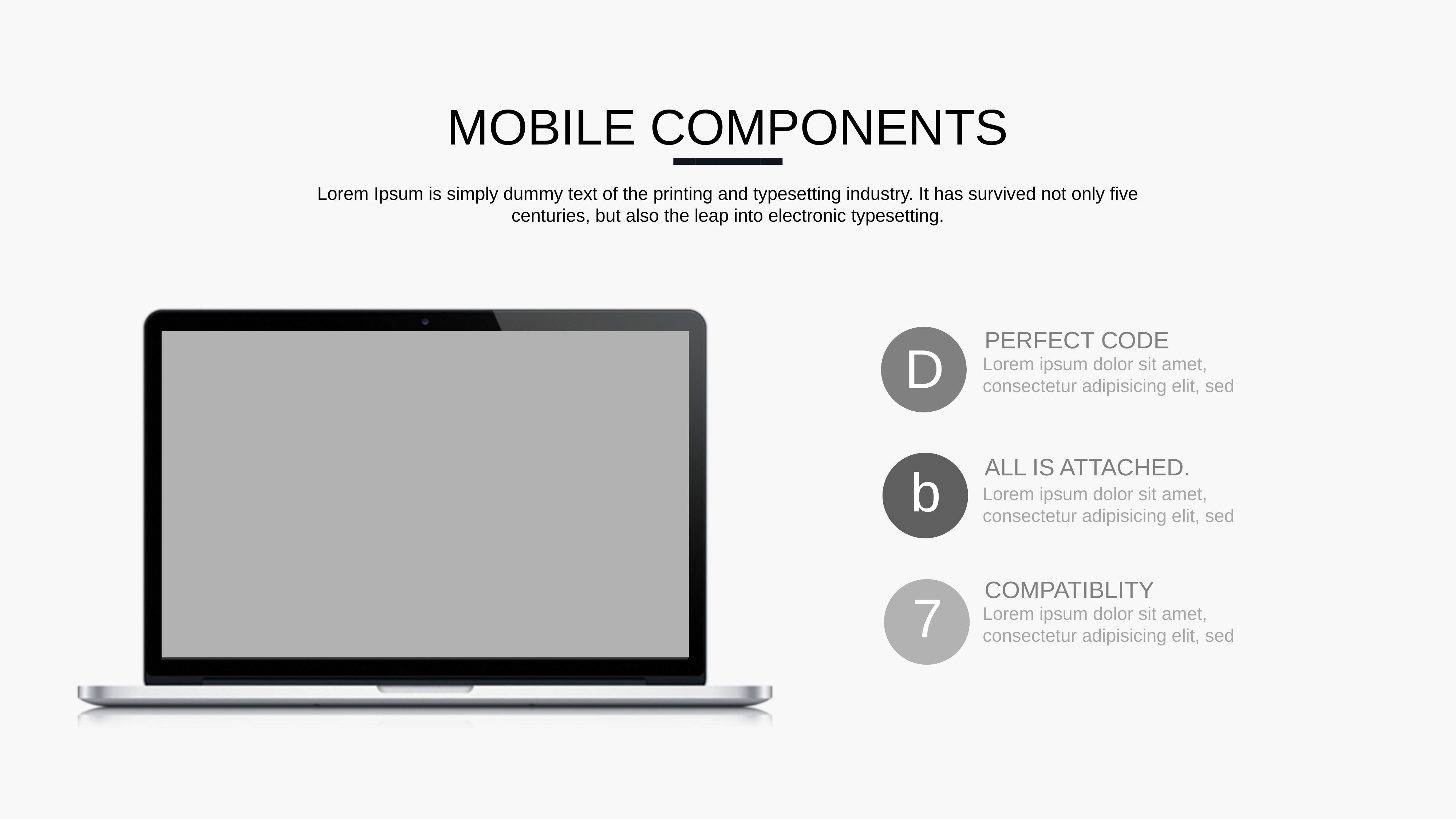

MOBILE COMPONENTS

Lorem Ipsum is simply dummy text of the printing and typesetting industry. It has survived not only five centuries, but also the leap into electronic typesetting.
PERFECT CODE

D
Lorem ipsum dolor sit amet, consectetur adipisicing elit, sed
ALL IS ATTACHED.

b
Lorem ipsum dolor sit amet, consectetur adipisicing elit, sed
COMPATIBLITY

7
Lorem ipsum dolor sit amet, consectetur adipisicing elit, sed